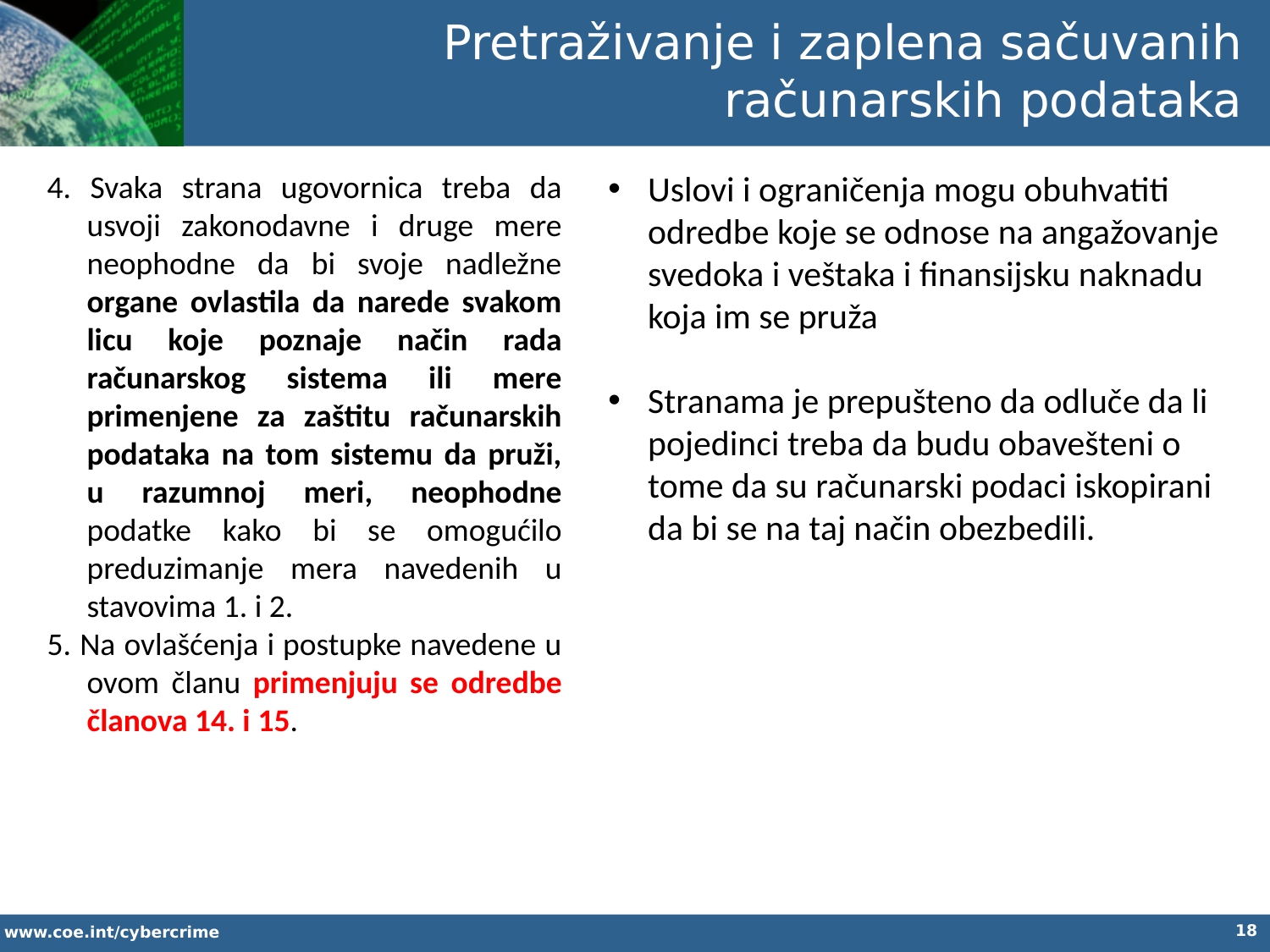

Pretraživanje i zaplena sačuvanih računarskih podataka
4. Svaka strana ugovornica treba da usvoji zakonodavne i druge mere neophodne da bi svoje nadležne organe ovlastila da narede svakom licu koje poznaje način rada računarskog sistema ili mere primenjene za zaštitu računarskih podataka na tom sistemu da pruži, u razumnoj meri, neophodne podatke kako bi se omogućilo preduzimanje mera navedenih u stavovima 1. i 2.
5. Na ovlašćenja i postupke navedene u ovom članu primenjuju se odredbe članova 14. i 15.
Uslovi i ograničenja mogu obuhvatiti odredbe koje se odnose na angažovanje svedoka i veštaka i finansijsku naknadu koja im se pruža

Stranama je prepušteno da odluče da li pojedinci treba da budu obavešteni o tome da su računarski podaci iskopirani da bi se na taj način obezbedili.